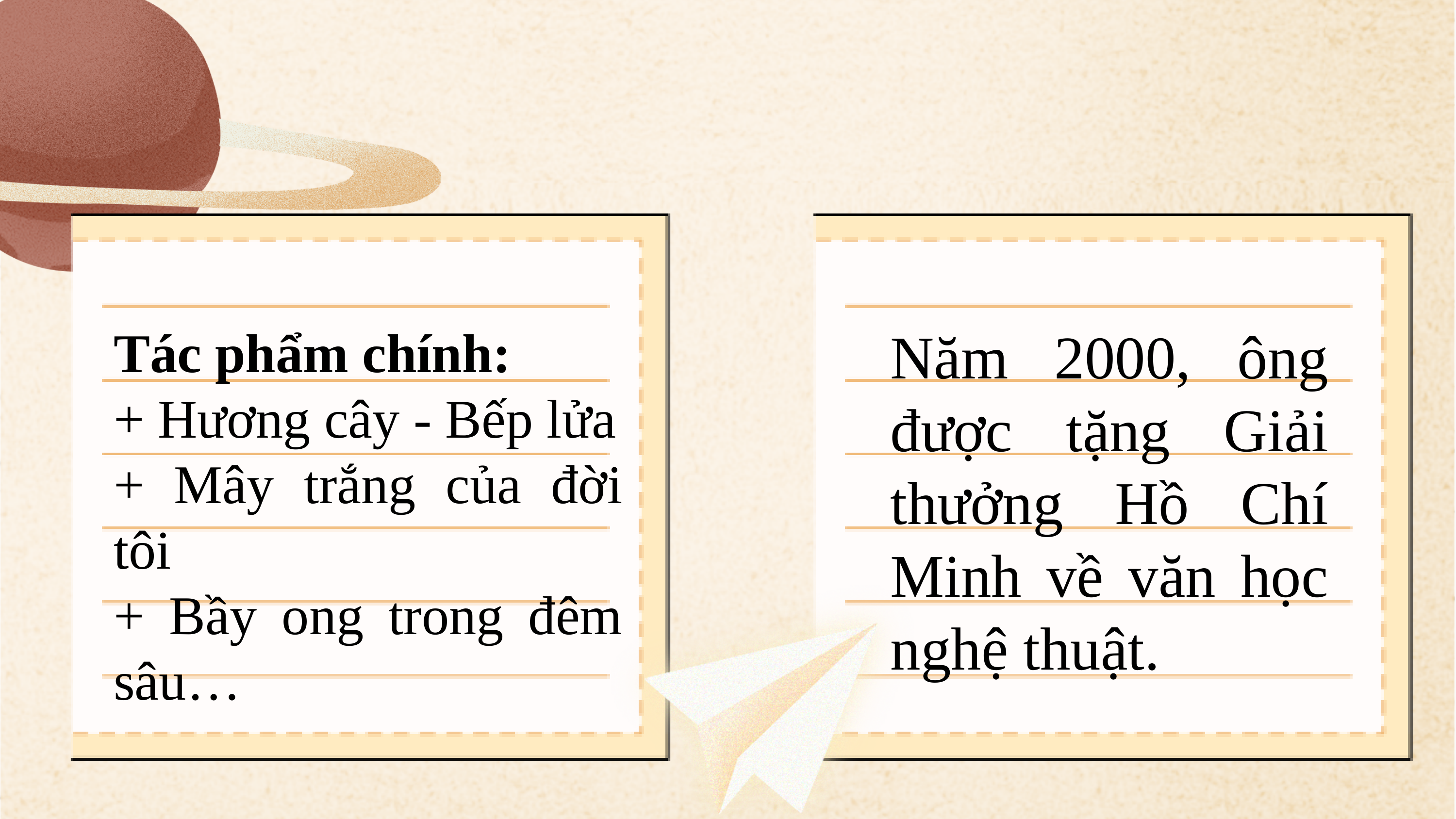

Tác phẩm chính:
+ Hương cây - Bếp lửa
+ Mây trắng của đời tôi
+ Bầy ong trong đêm sâu…
Năm 2000, ông được tặng Giải thưởng Hồ Chí Minh về văn học nghệ thuật.